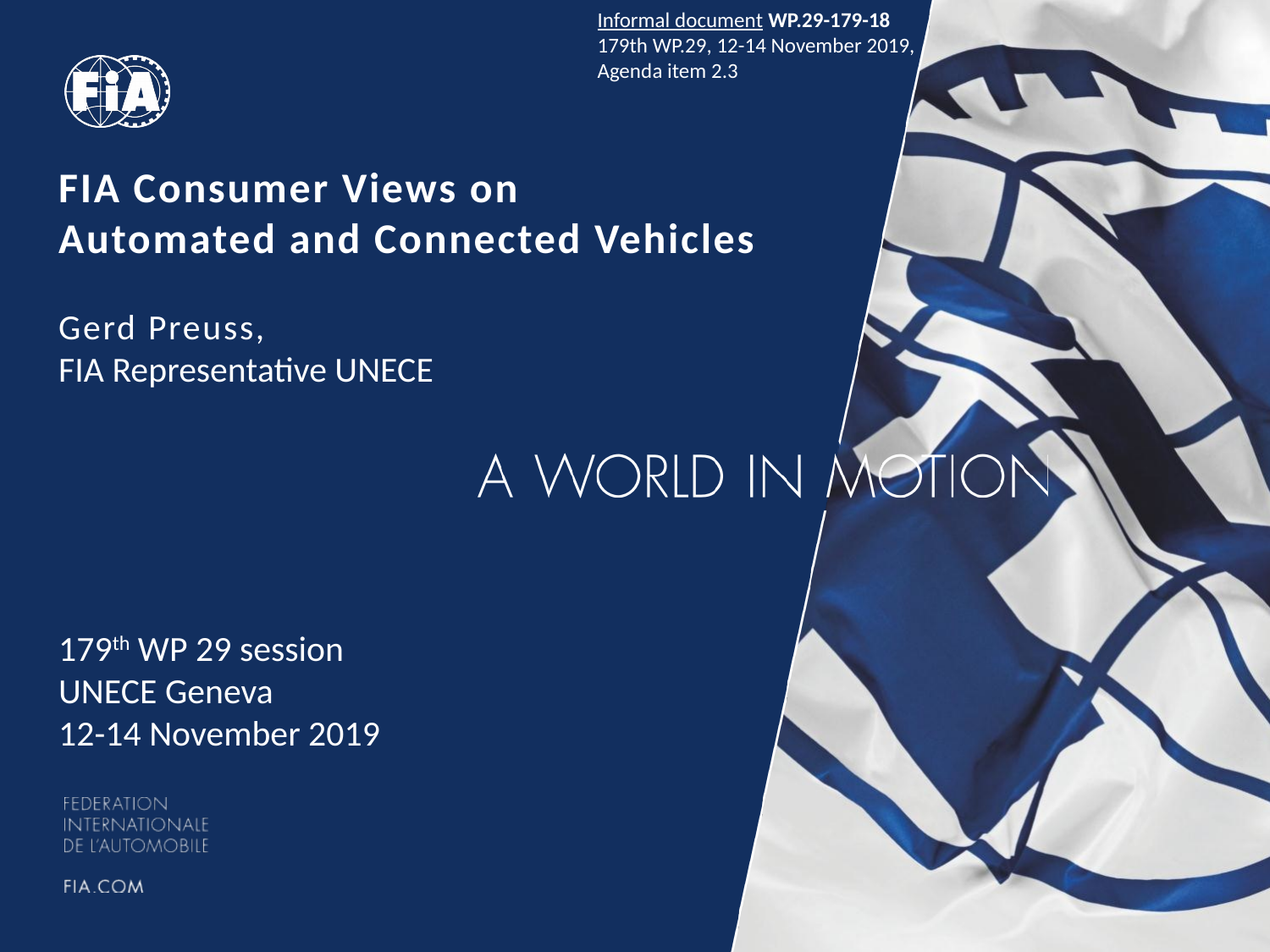

Informal document WP.29-179-18
179th WP.29, 12-14 November 2019,
Agenda item 2.3
# FIA Consumer Views on Automated and Connected Vehicles
Gerd Preuss,
FIA Representative UNECE
179th WP 29 session
UNECE Geneva
12-14 November 2019